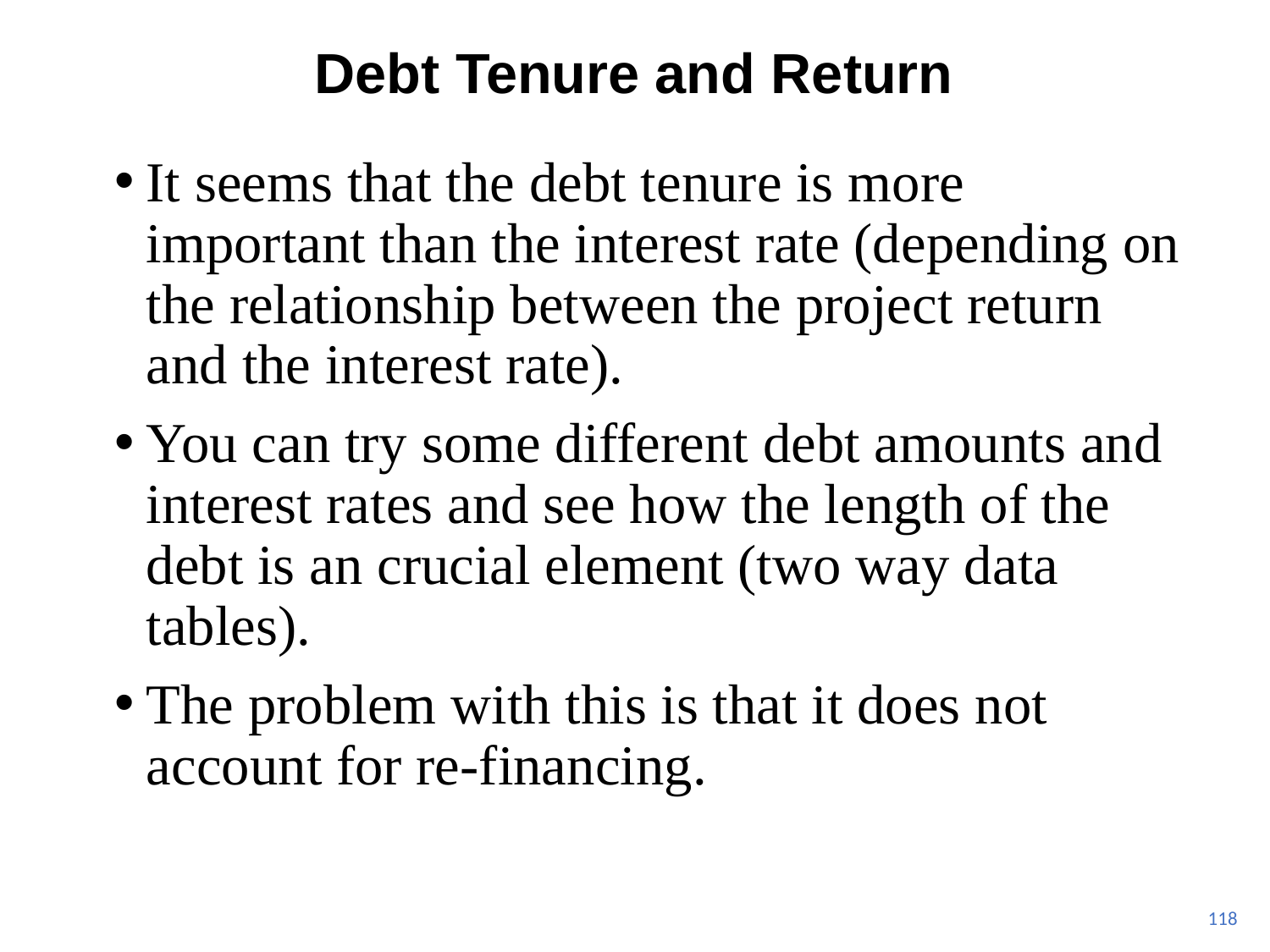

# Debt Tenure and Return
It seems that the debt tenure is more important than the interest rate (depending on the relationship between the project return and the interest rate).
You can try some different debt amounts and interest rates and see how the length of the debt is an crucial element (two way data tables).
The problem with this is that it does not account for re-financing.
118